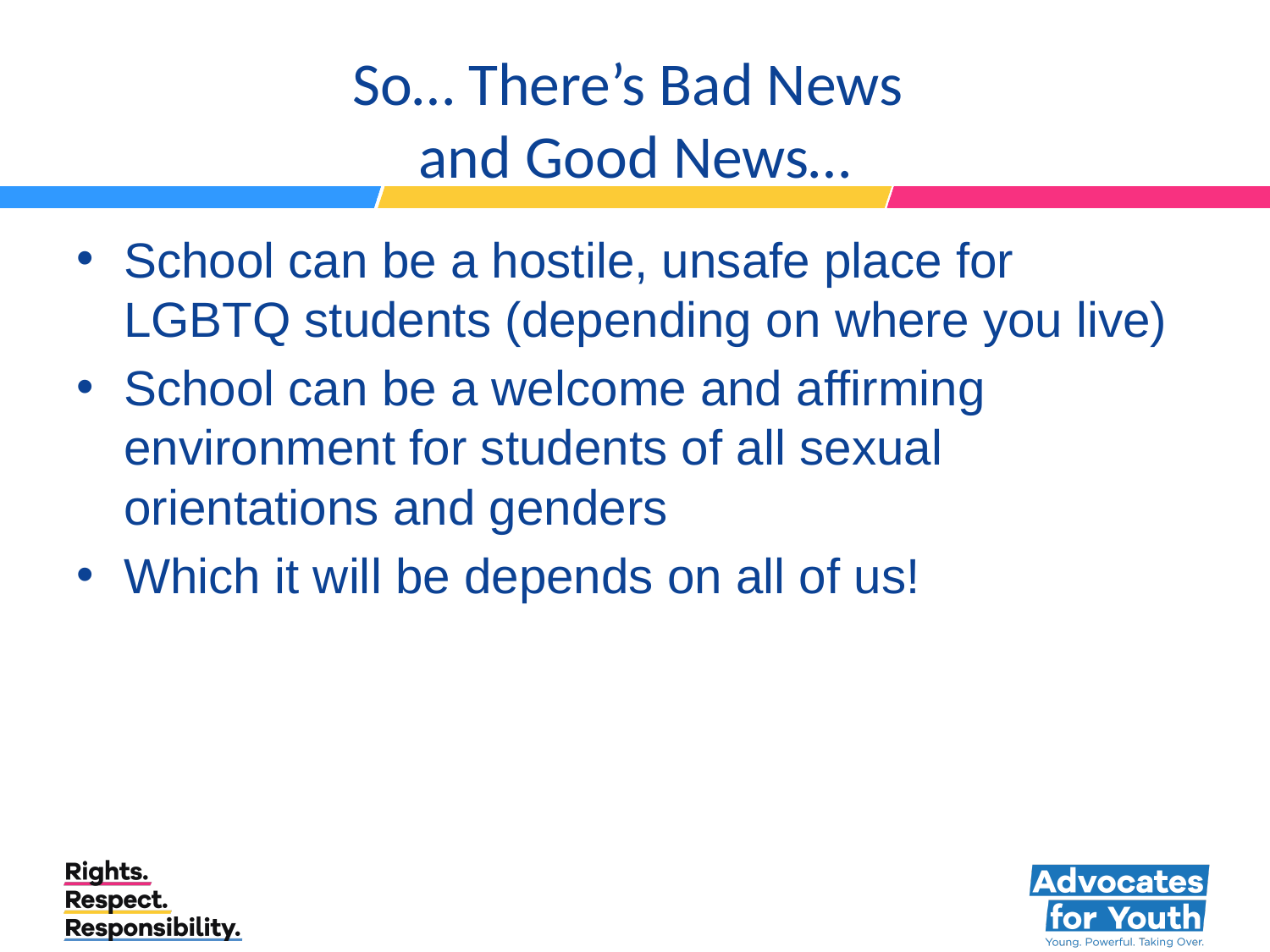

# So… There’s Bad News and Good News…
School can be a hostile, unsafe place for LGBTQ students (depending on where you live)
School can be a welcome and affirming environment for students of all sexual orientations and genders
Which it will be depends on all of us!